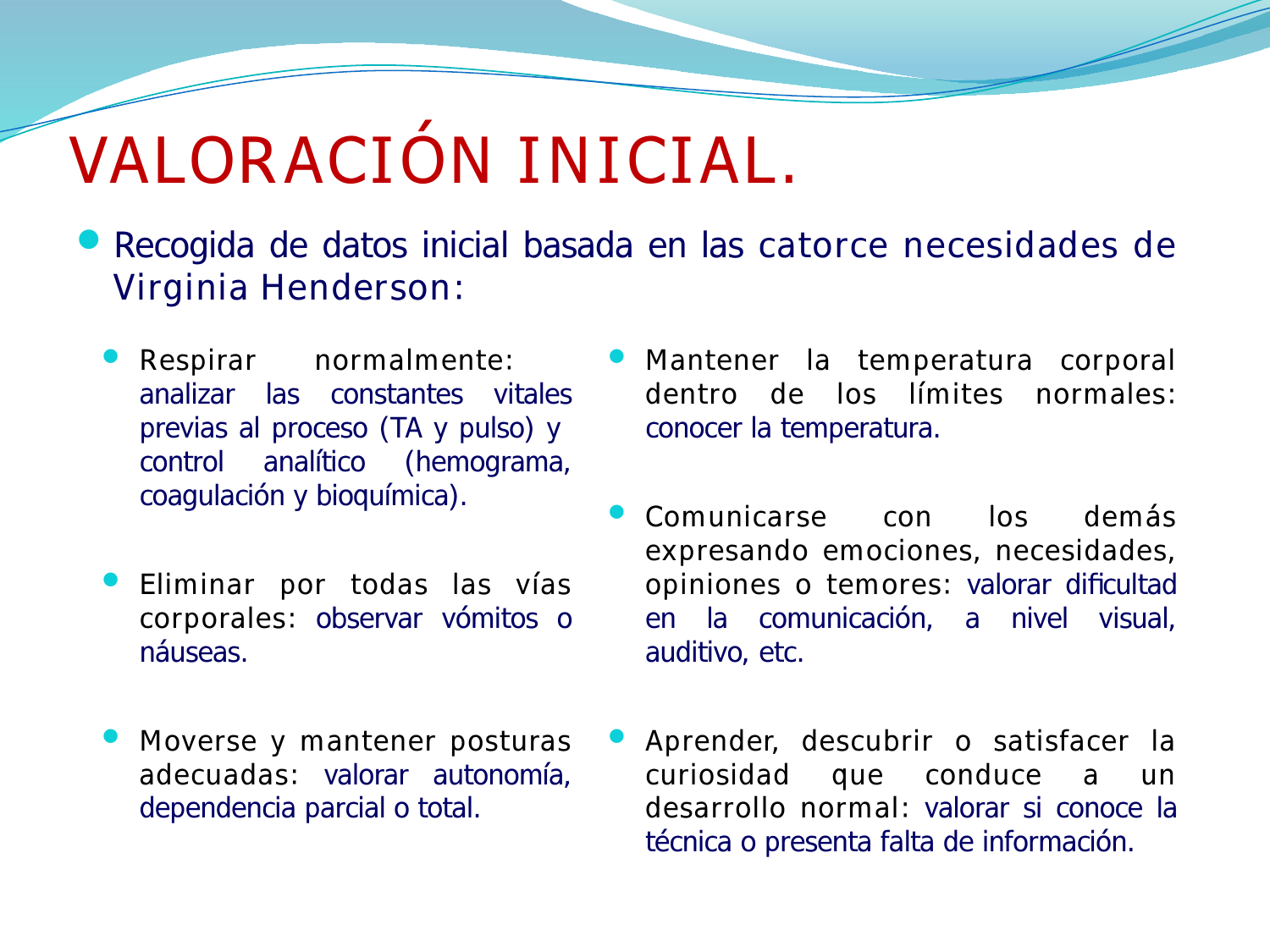

# VALORACIÓN INICIAL.
Recogida de datos inicial basada en las catorce necesidades de Virginia Henderson:

Respirar normalmente:  analizar las constantes vitales previas al proceso (TA y pulso) y  control analítico (hemograma, coagulación y bioquímica).

Eliminar por todas las vías corporales: observar vómitos o náuseas.

Moverse y mantener posturas adecuadas: valorar autonomía, dependencia parcial o total.
Mantener la temperatura corporal dentro de los límites normales: conocer la temperatura.

Comunicarse con los demás expresando emociones, necesidades, opiniones o temores: valorar dificultad en la comunicación, a nivel visual, auditivo, etc.

Aprender, descubrir o satisfacer la curiosidad que conduce a un desarrollo normal: valorar si conoce la técnica o presenta falta de información.